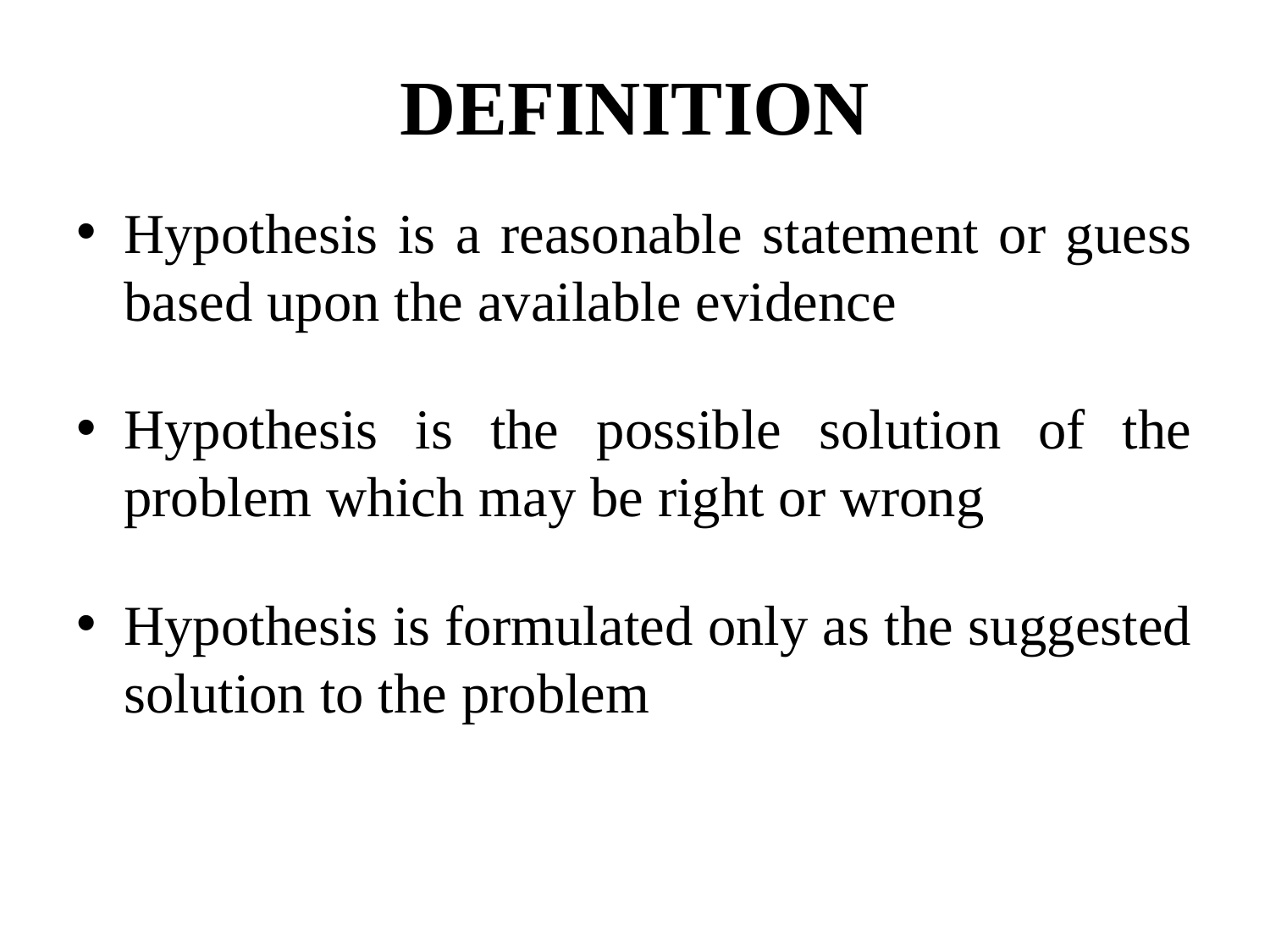

# DEFINITION
Hypothesis is a reasonable statement or guess based upon the available evidence

Hypothesis is the possible solution of the problem which may be right or wrong

Hypothesis is formulated only as the suggested solution to the problem